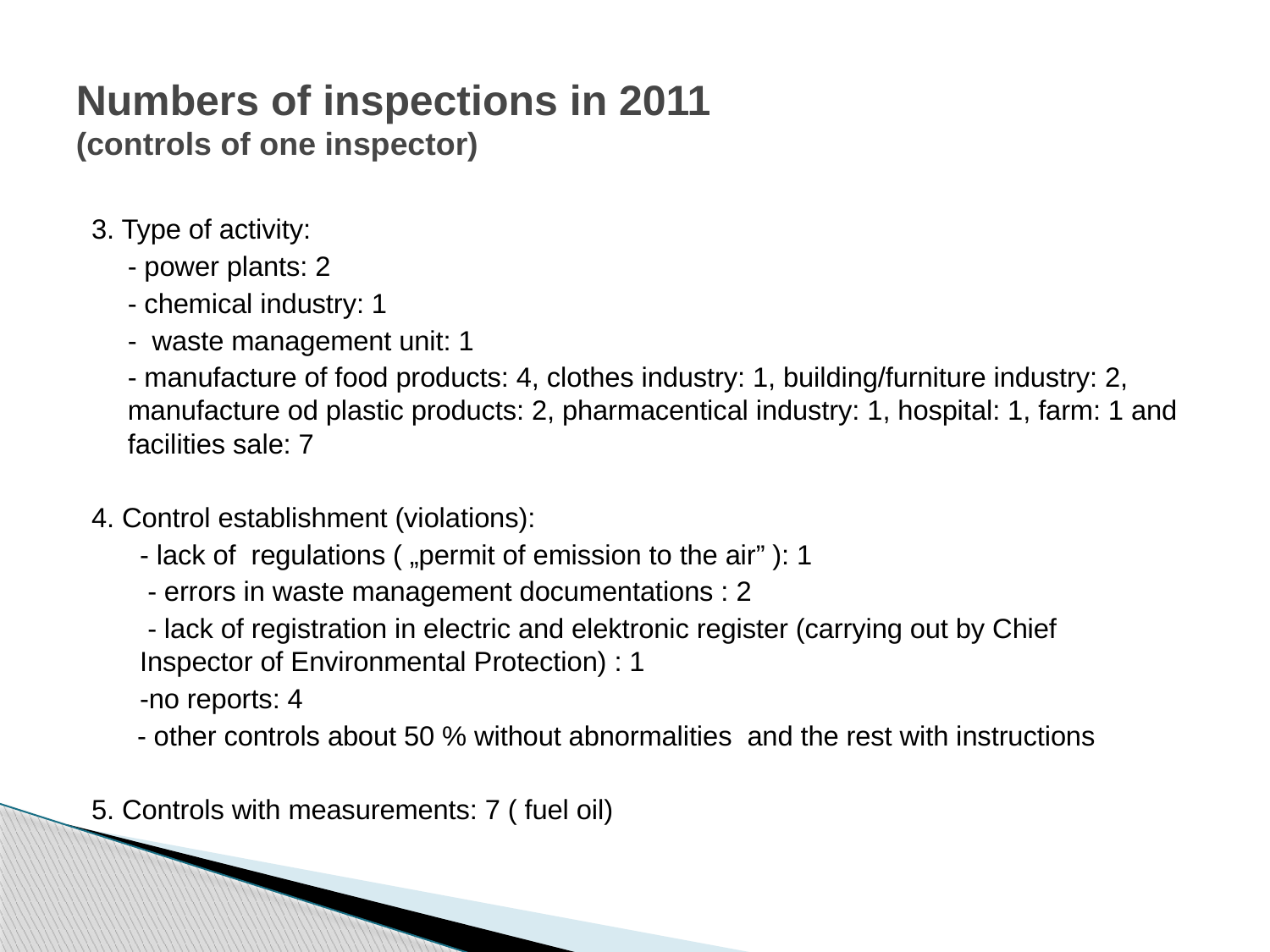

# Numbers of inspections in 2011 (controls of one inspector)
3. Type of activity:
	- power plants: 2
	- chemical industry: 1
	-  waste management unit: 1
	- manufacture of food products: 4, clothes industry: 1, building/furniture industry: 2, manufacture od plastic products: 2, pharmacentical industry: 1, hospital: 1, farm: 1 and facilities sale: 7

4. Control establishment (violations):
 	- lack of  regulations ( „permit of emission to the air” ): 1
	 - errors in waste management documentations : 2
	 - lack of registration in electric and elektronic register (carrying out by Chief    Inspector of Environmental Protection) : 1
	-no reports: 4
      - other controls about 50 % without abnormalities  and the rest with instructions

5. Controls with measurements: 7 ( fuel oil)